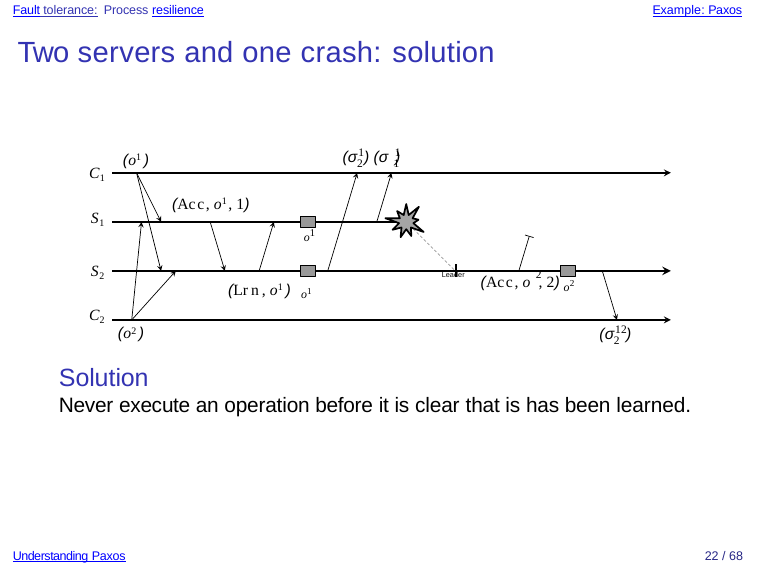

Fault tolerance: Process resilience
Example: Paxos
Two servers and one crash: solution
1	1
(σ ) (σ )
(o1 )
2	1
C1

(Acc, o1, 1)
S1
o1
S2

Leader	2
(Acc, o  , 2) o2

(Lrn, o1 )  o1
C2
(o2 )
12
(σ )
2
Solution
Never execute an operation before it is clear that is has been learned.
Understanding Paxos
22 / 68